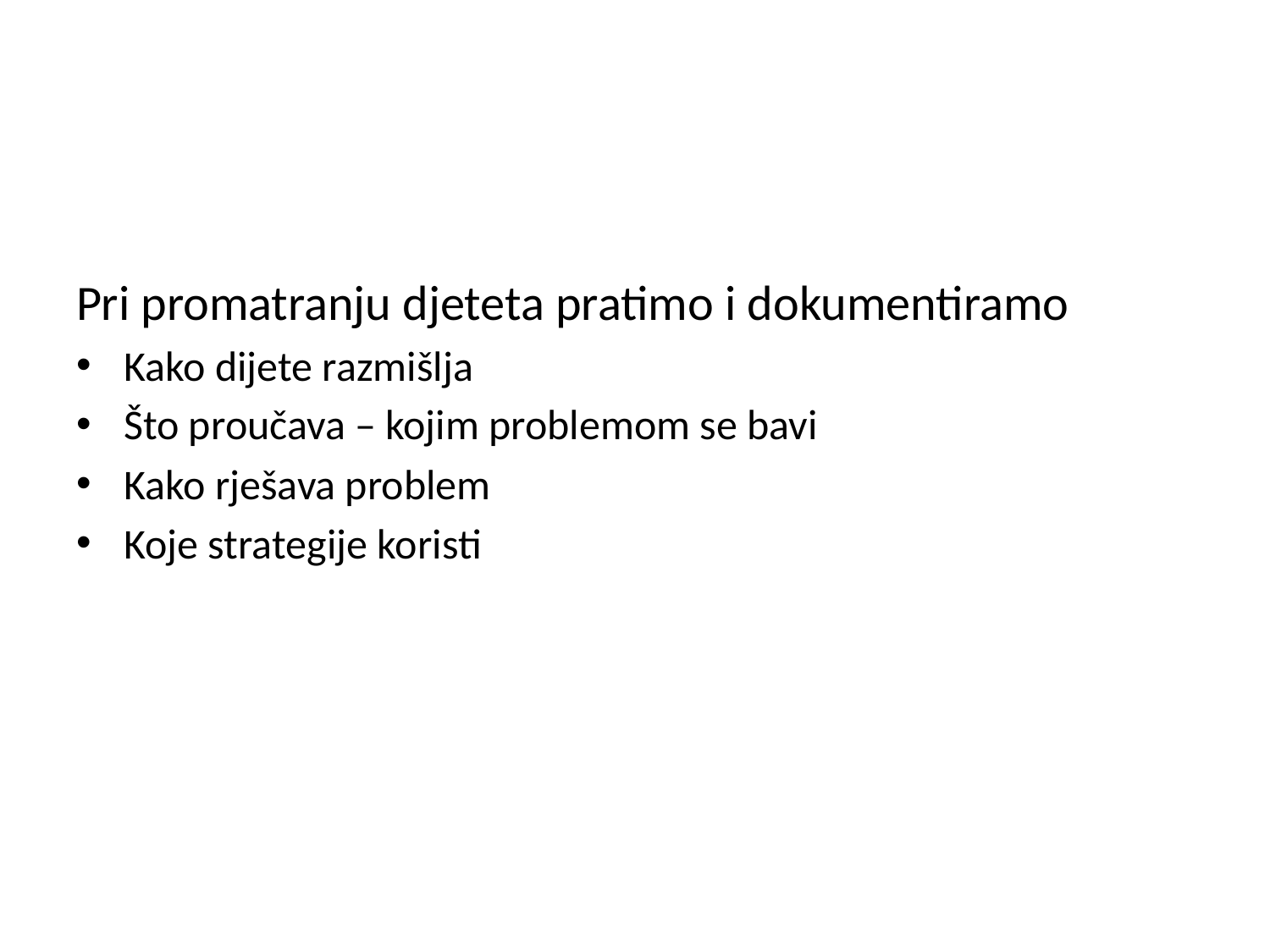

#
Pri promatranju djeteta pratimo i dokumentiramo
Kako dijete razmišlja
Što proučava – kojim problemom se bavi
Kako rješava problem
Koje strategije koristi